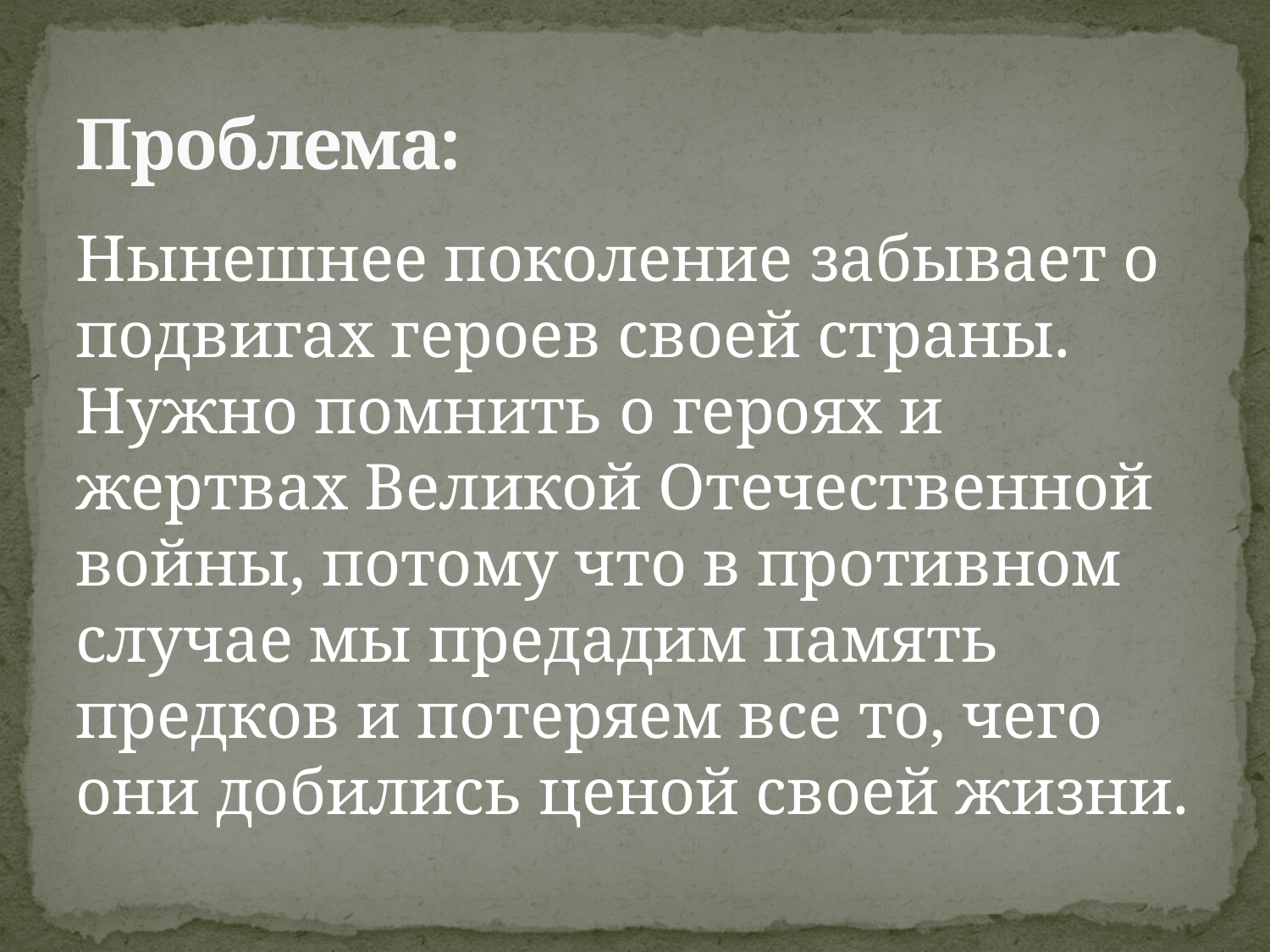

# Проблема:
Нынешнее поколение забывает о подвигах героев своей страны. Нужно помнить о героях и жертвах Великой Отечественной войны, потому что в противном случае мы предадим память предков и потеряем все то, чего они добились ценой своей жизни.